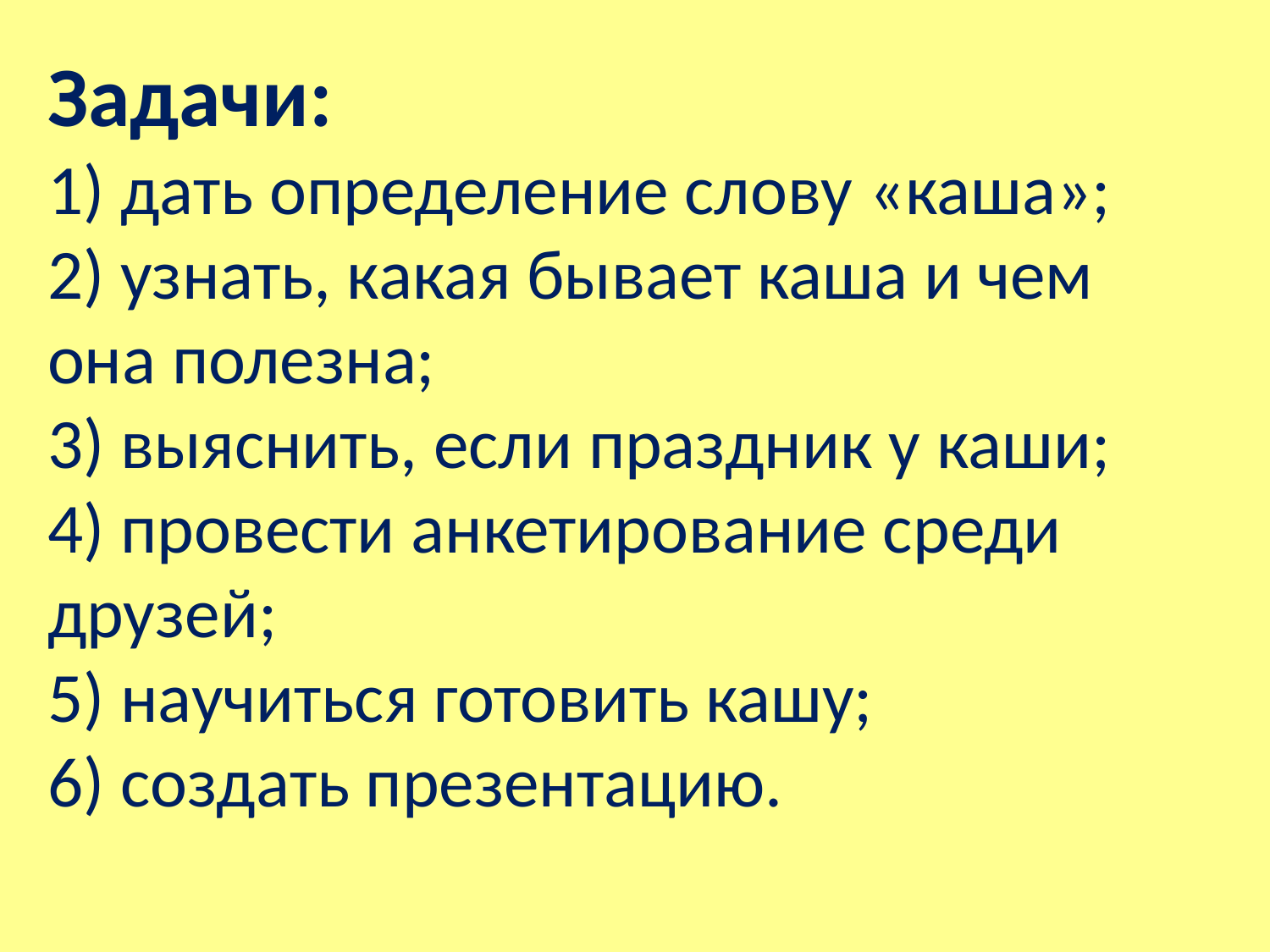

Задачи:
1) дать определение слову «каша»;
2) узнать, какая бывает каша и чем она полезна;
3) выяснить, если праздник у каши;
4) провести анкетирование среди друзей;
5) научиться готовить кашу;
6) создать презентацию.